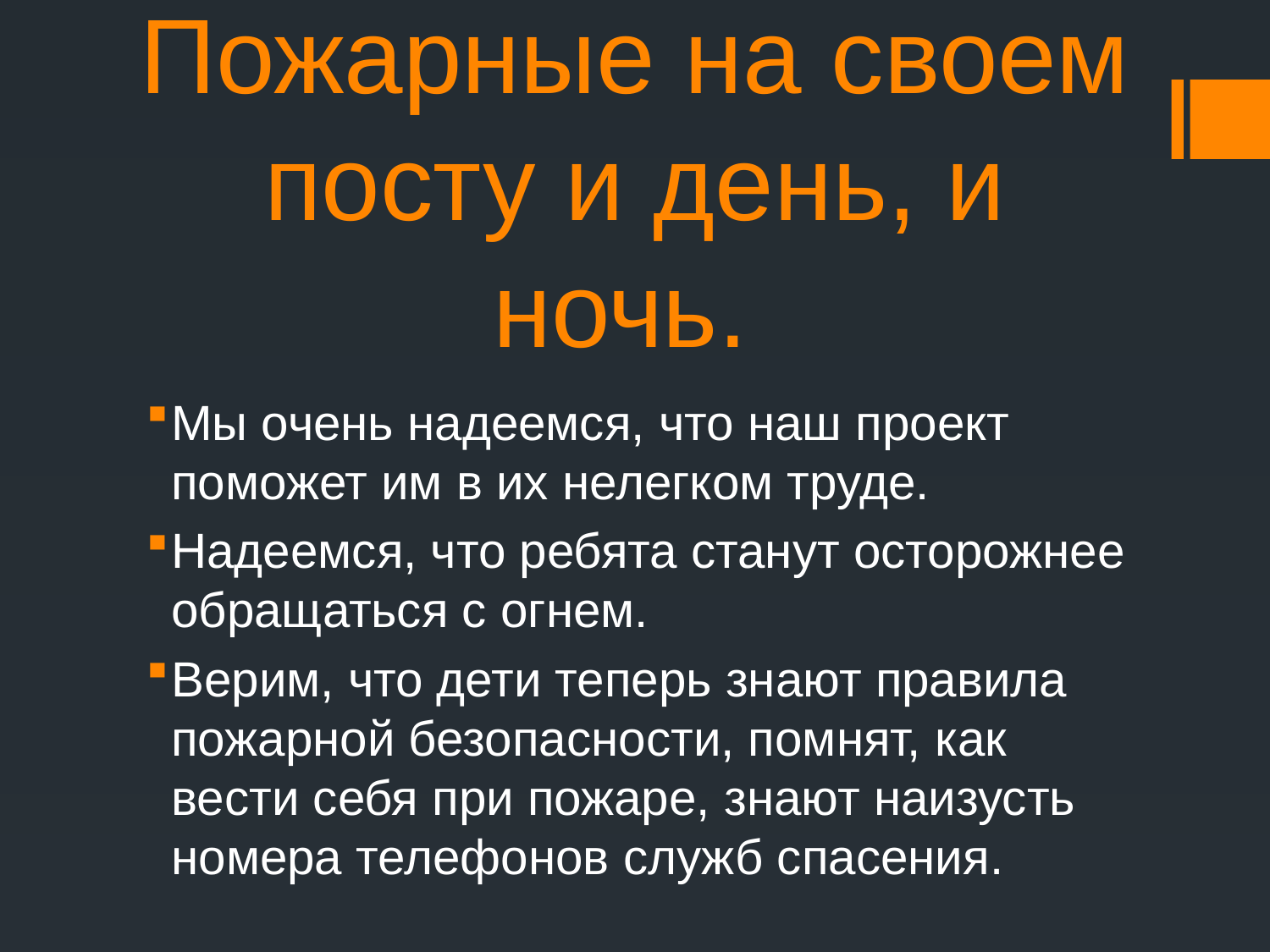

# Пожарные на своем посту и день, и ночь.
Мы очень надеемся, что наш проект поможет им в их нелегком труде.
Надеемся, что ребята станут осторожнее обращаться с огнем.
Верим, что дети теперь знают правила пожарной безопасности, помнят, как  вести себя при пожаре, знают наизусть номера телефонов служб спасения.